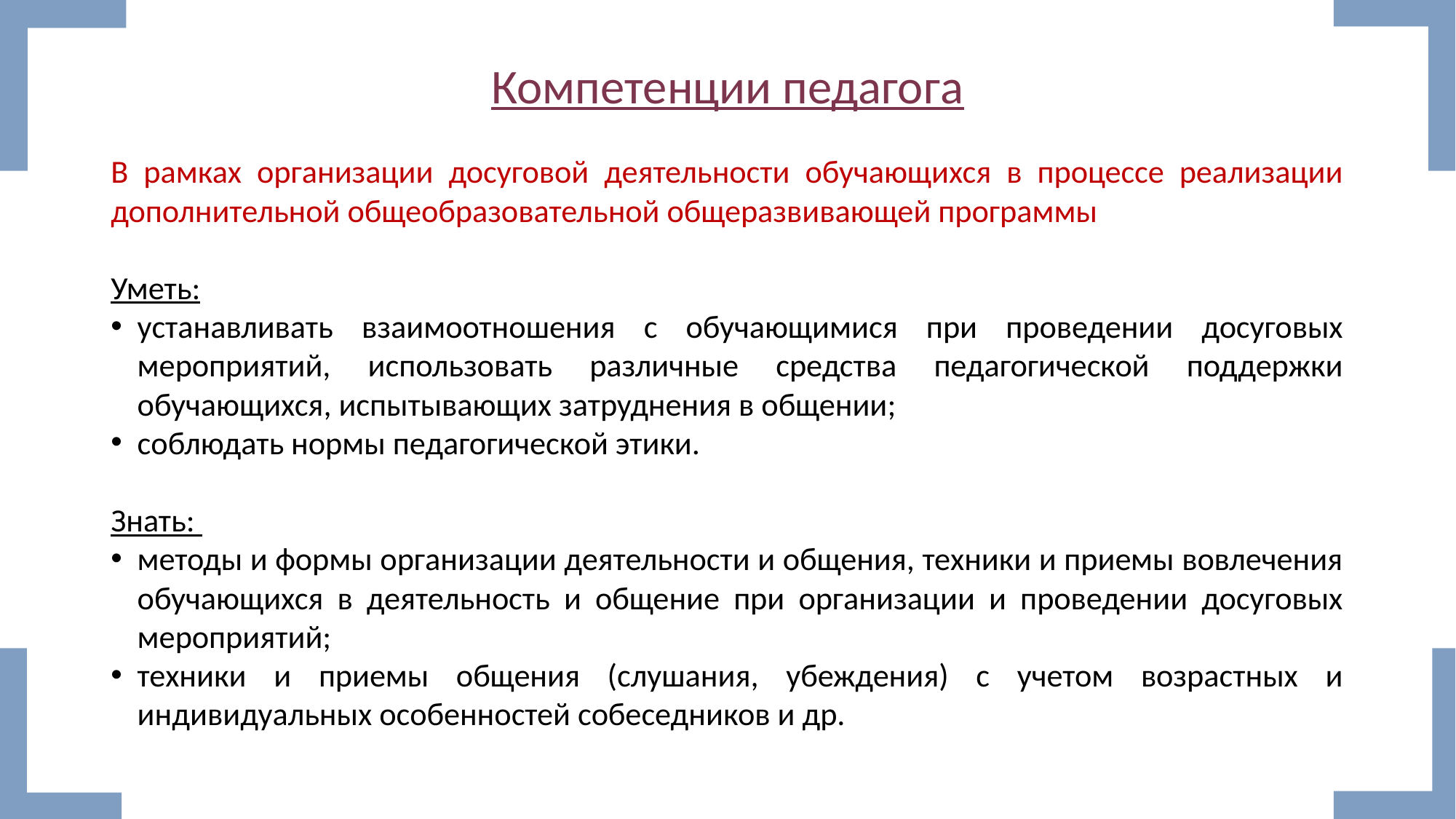

# Компетенции педагога
В рамках организации досуговой деятельности обучающихся в процессе реализации дополнительной общеобразовательной общеразвивающей программы

Уметь:
устанавливать взаимоотношения с обучающимися при проведении досуговых мероприятий, использовать различные средства педагогической поддержки обучающихся, испытывающих затруднения в общении;
соблюдать нормы педагогической этики.

Знать:
методы и формы организации деятельности и общения, техники и приемы вовлечения обучающихся в деятельность и общение при организации и проведении досуговых мероприятий;
техники и приемы общения (слушания, убеждения) с учетом возрастных и индивидуальных особенностей собеседников и др.